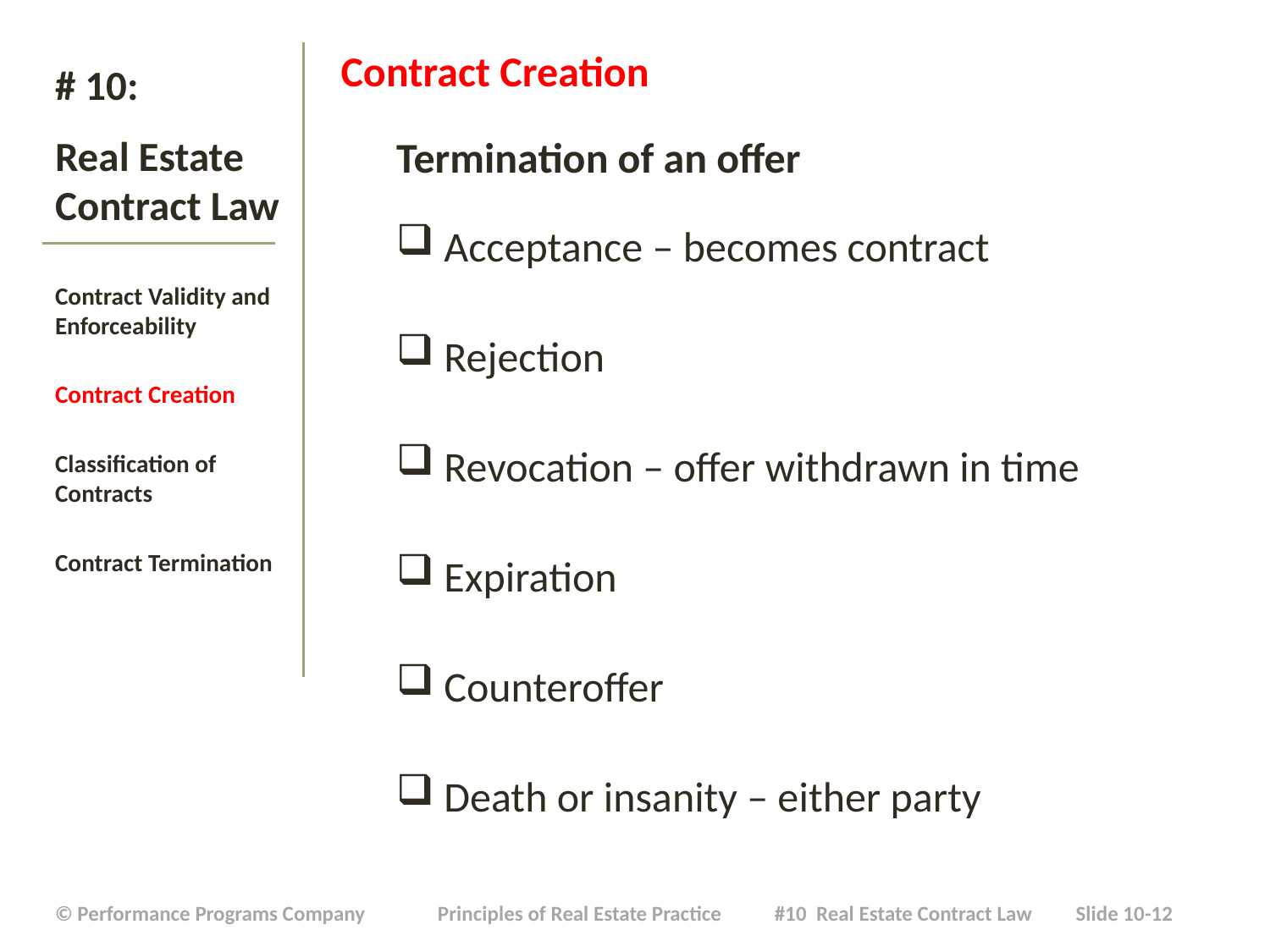

Contract Creation

Termination of an offer

Acceptance – becomes contract
Rejection
Revocation – offer withdrawn in time
Expiration
Counteroffer
Death or insanity – either party
# # 10: Real Estate Contract Law

Contract Validity and Enforceability

Contract Creation

Classification of Contracts

Contract Termination

| © Performance Programs Company Principles of Real Estate Practice #10 Real Estate Contract Law Slide 10-12 |
| --- |